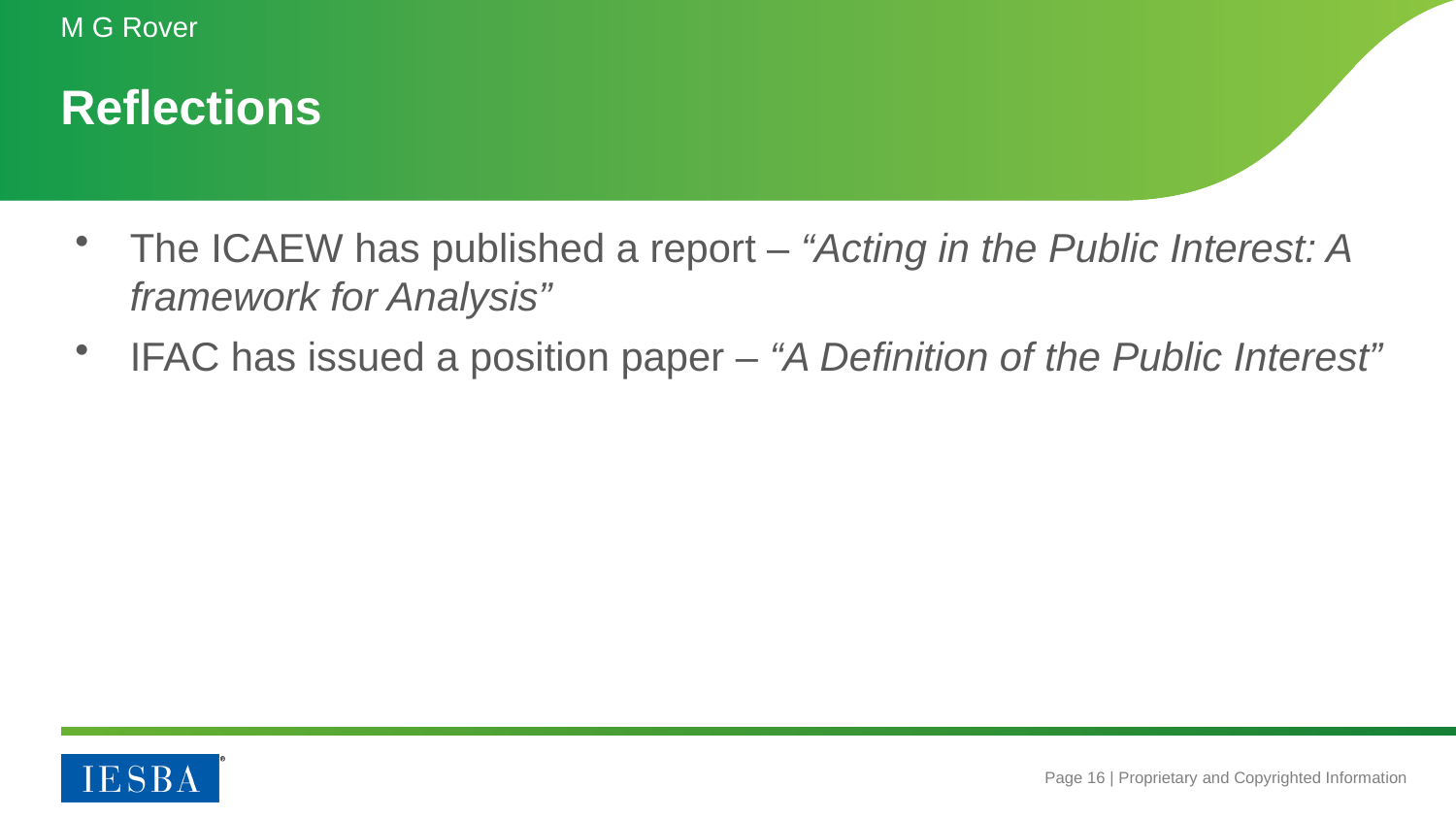

M G Rover
# Reflections
The ICAEW has published a report – “Acting in the Public Interest: A framework for Analysis”
IFAC has issued a position paper – “A Definition of the Public Interest”